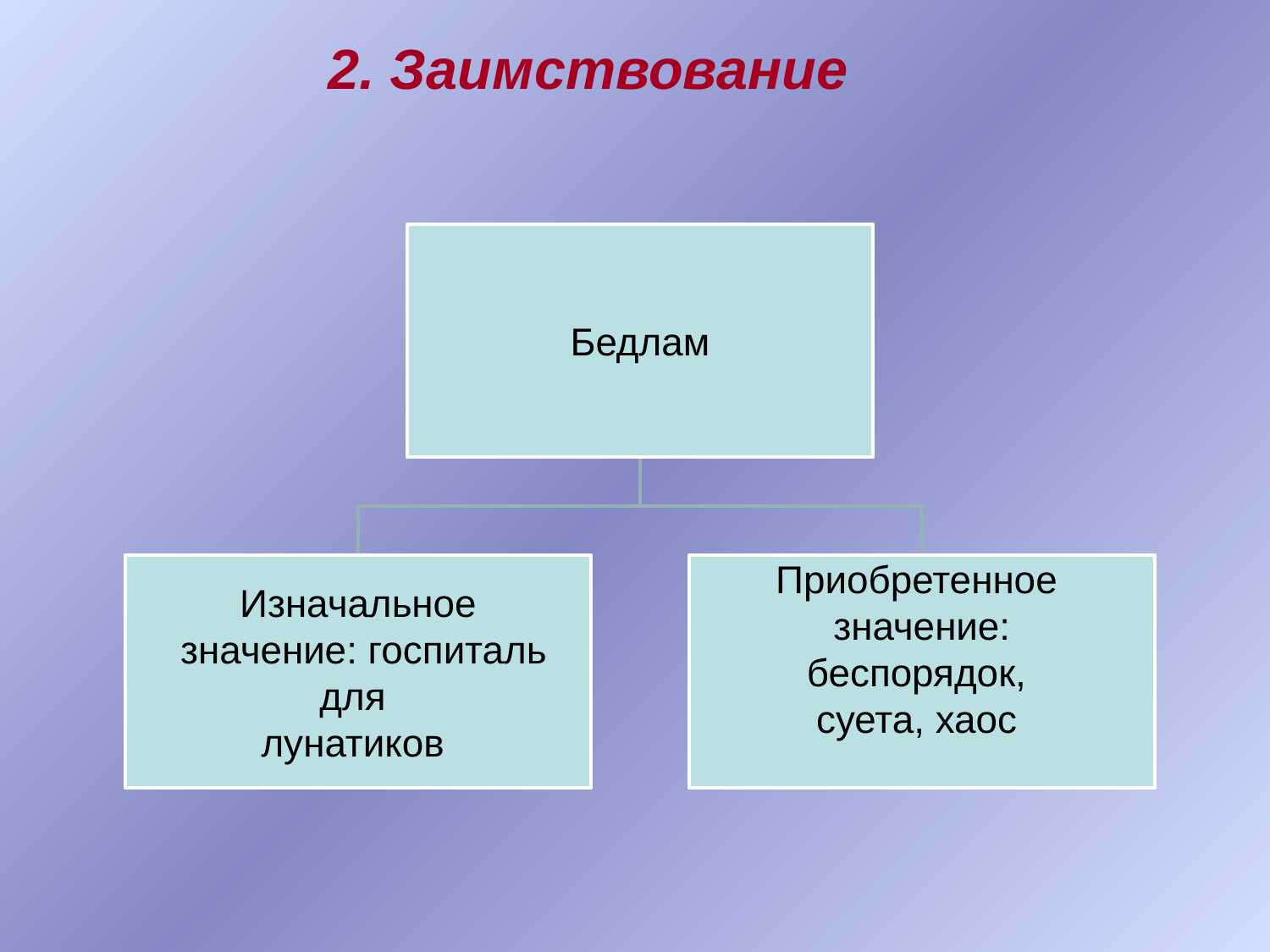

2. Заимствование
Бедлам
Изначальное
 значение: госпиталь
для
лунатиков
Приобретенное
значение:
беспорядок,
суета, хаос